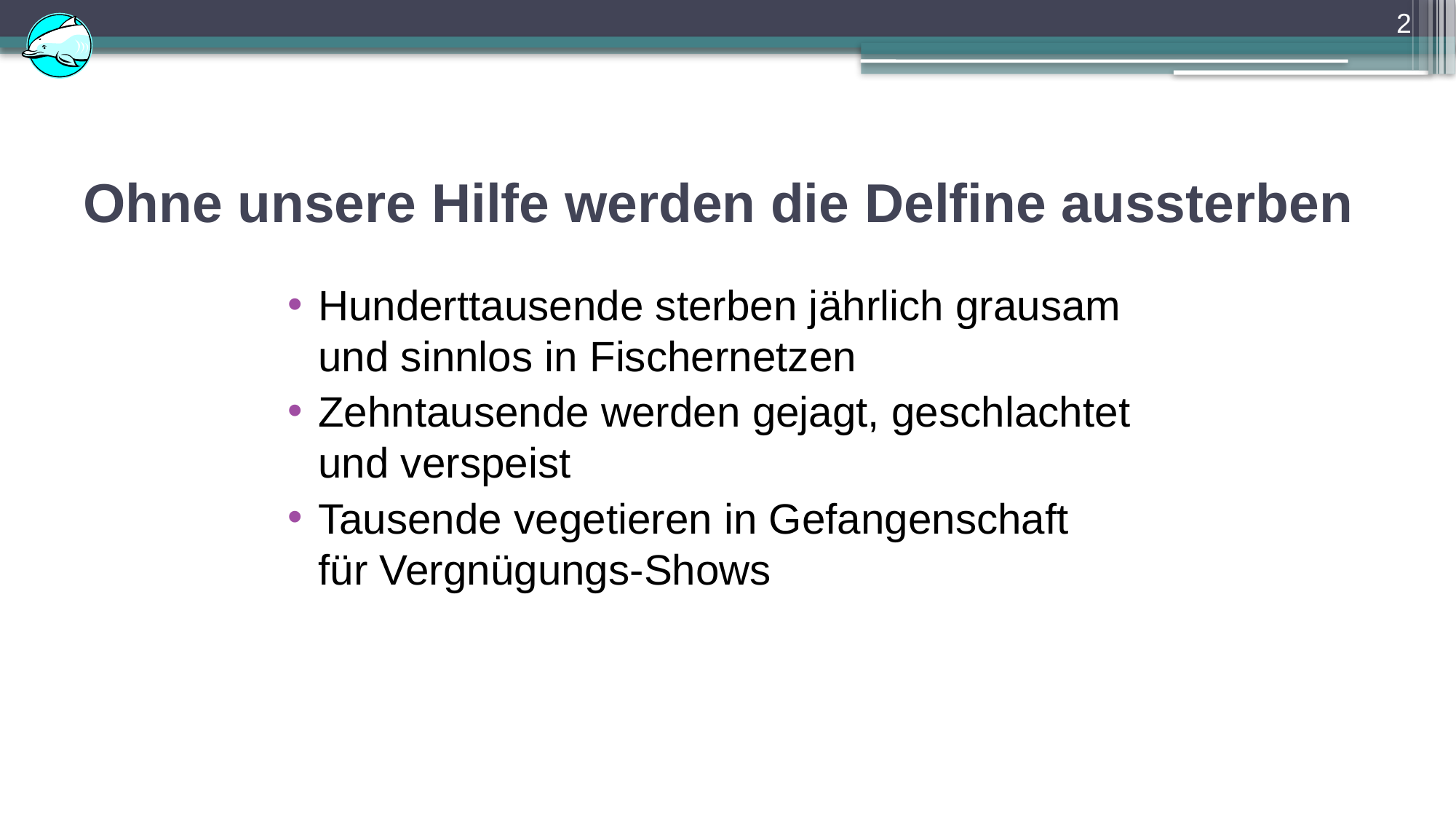

2
# Ohne unsere Hilfe werden die Delfine aussterben
Hunderttausende sterben jährlich grausam
und sinnlos in Fischernetzen
Zehntausende werden gejagt, geschlachtet
und verspeist
Tausende vegetieren in Gefangenschaft
für Vergnügungs-Shows